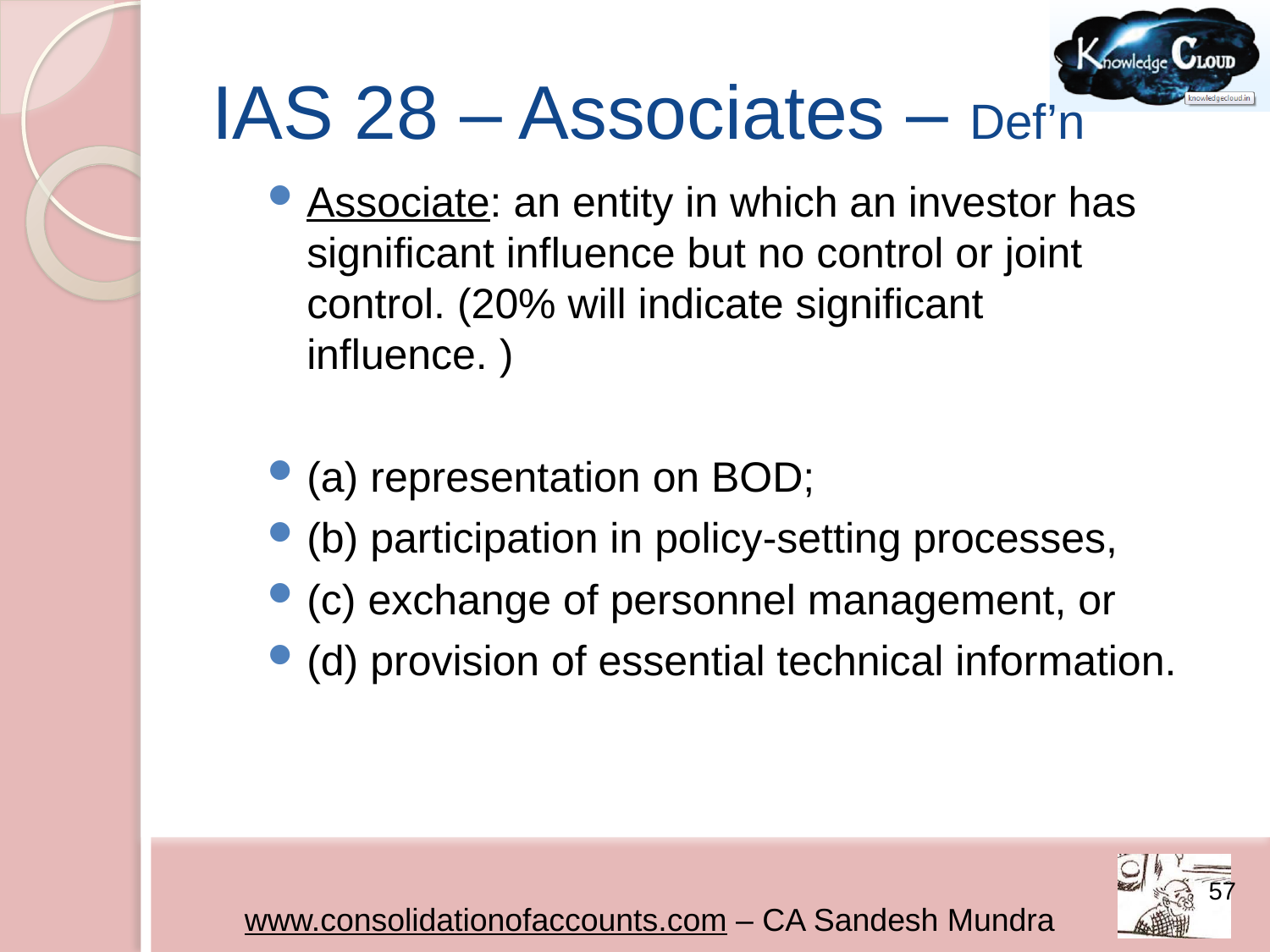

# IAS 28 – Associates – Def’n
Associate: an entity in which an investor has significant influence but no control or joint control. (20% will indicate significant influence. )

(a) representation on BOD;
(b) participation in policy-setting processes,
(c) exchange of personnel management, or
(d) provision of essential technical information.

57